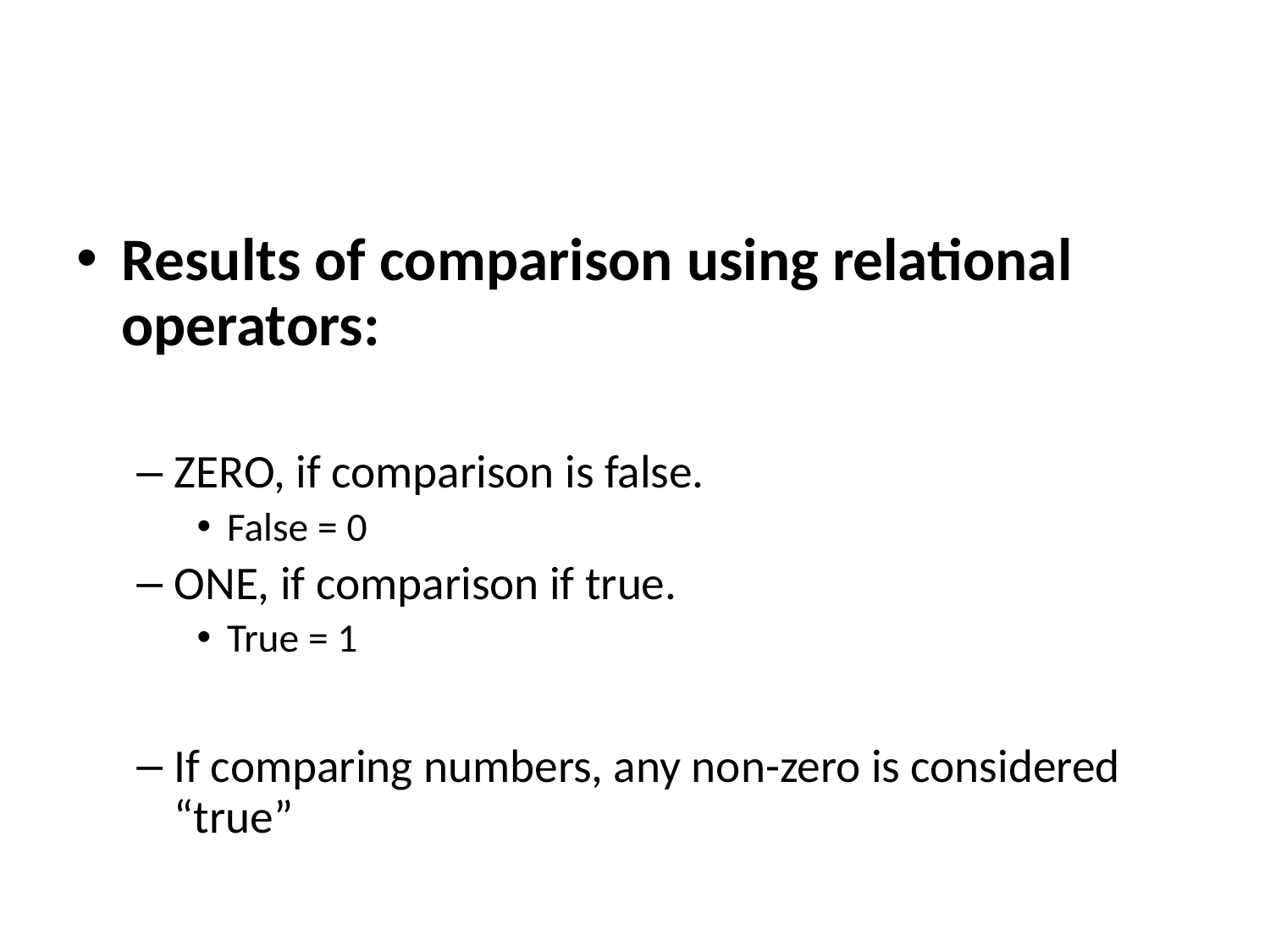

#
Results of comparison using relational operators:

ZERO, if comparison is false.
False = 0
ONE, if comparison if true.
True = 1

If comparing numbers, any non-zero is considered “true”